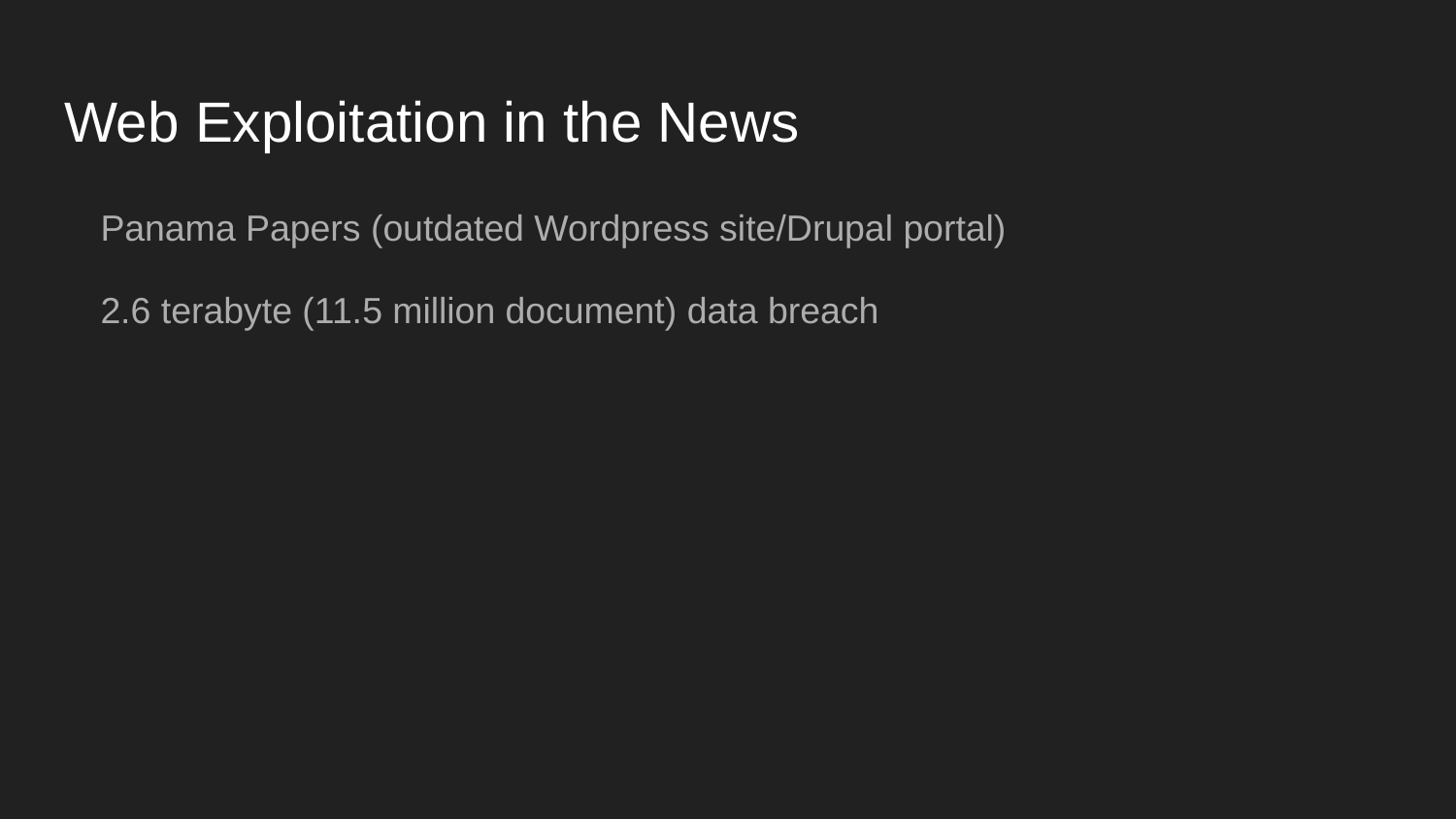

# Web Exploitation in the News
Panama Papers (outdated Wordpress site/Drupal portal)
2.6 terabyte (11.5 million document) data breach